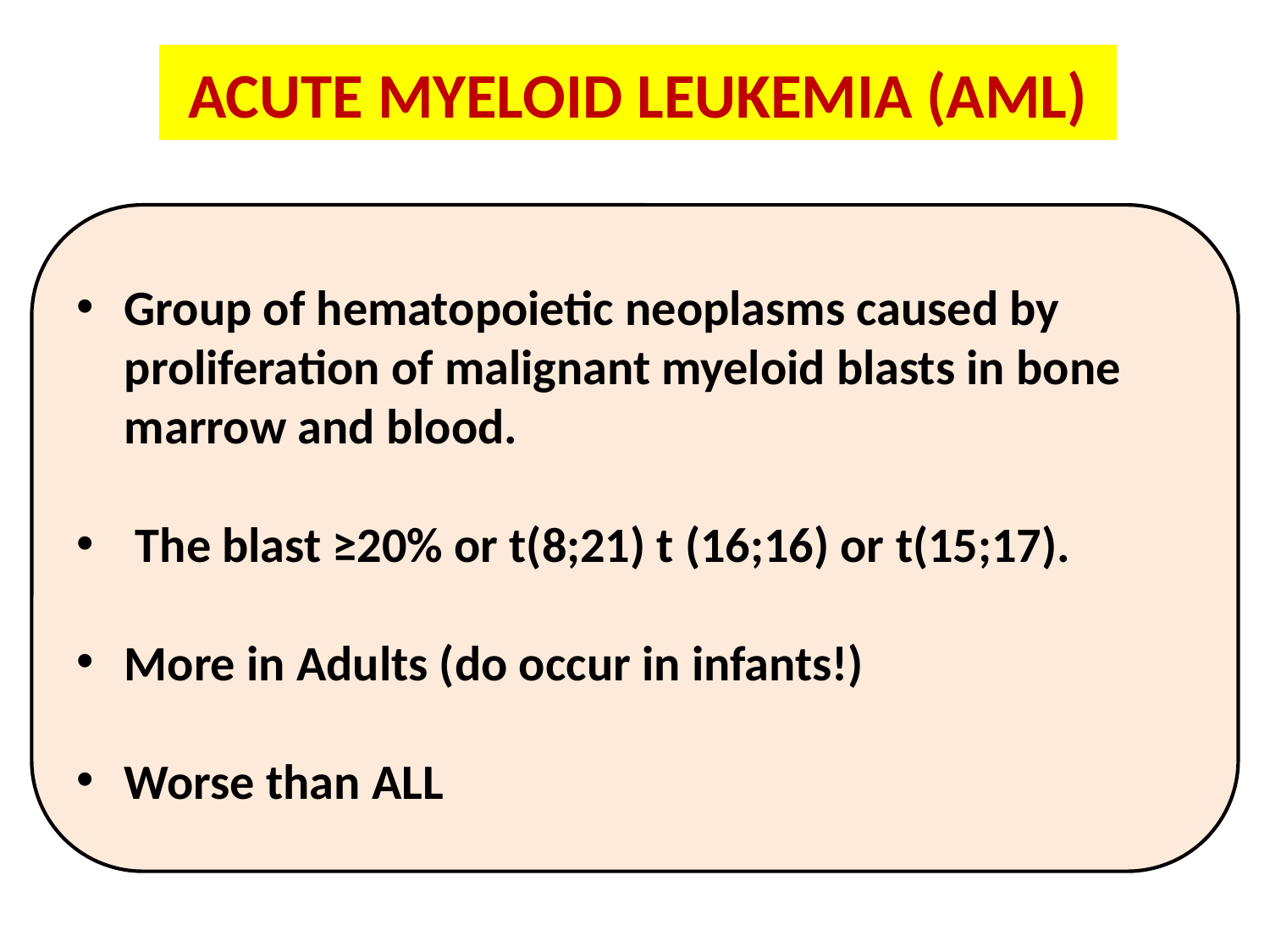

ACUTE MYELOID LEUKEMIA (AML)

Group of hematopoietic neoplasms caused by proliferation of malignant myeloid blasts in bone marrow and blood.

 The blast ≥20% or t(8;21) t (16;16) or t(15;17).

More in Adults (do occur in infants!)

Worse than ALL